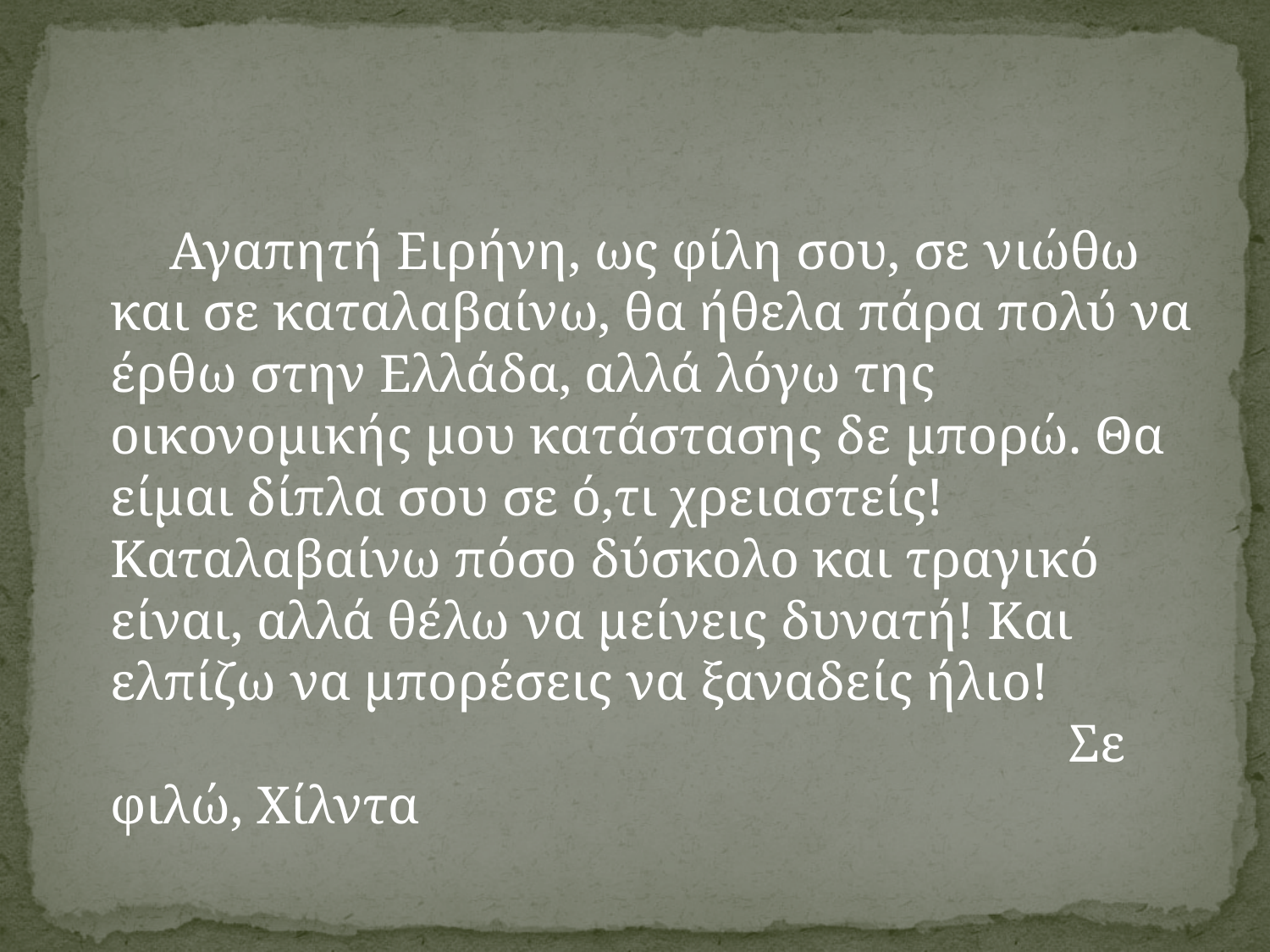

#
       Αγαπητή Ειρήνη, ως φίλη σου, σε νιώθω και σε καταλαβαίνω, θα ήθελα πάρα πολύ να έρθω στην Ελλάδα, αλλά λόγω της οικονομικής μου κατάστασης δε μπορώ. Θα είμαι δίπλα σου σε ό,τι χρειαστείς! Καταλαβαίνω πόσο δύσκολο και τραγικό είναι, αλλά θέλω να μείνεις δυνατή! Και ελπίζω να μπορέσεις να ξαναδείς ήλιο!                                                                                   Σε φιλώ, Χίλντα